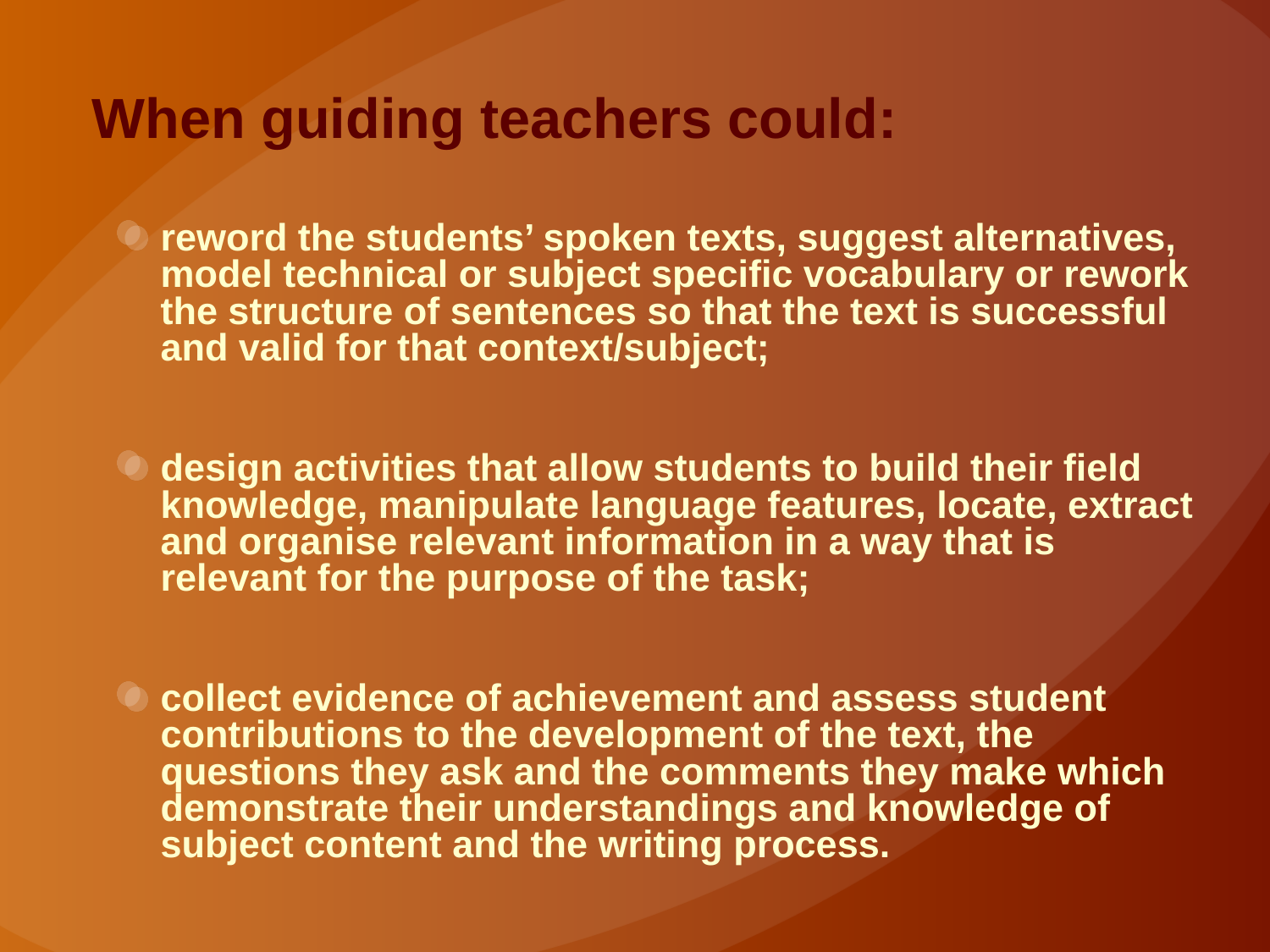

When guiding teachers could:

reword the students’ spoken texts, suggest alternatives, model technical or subject specific vocabulary or rework the structure of sentences so that the text is successful and valid for that context/subject;

design activities that allow students to build their field knowledge, manipulate language features, locate, extract and organise relevant information in a way that is relevant for the purpose of the task;

collect evidence of achievement and assess student contributions to the development of the text, the questions they ask and the comments they make which demonstrate their understandings and knowledge of subject content and the writing process.